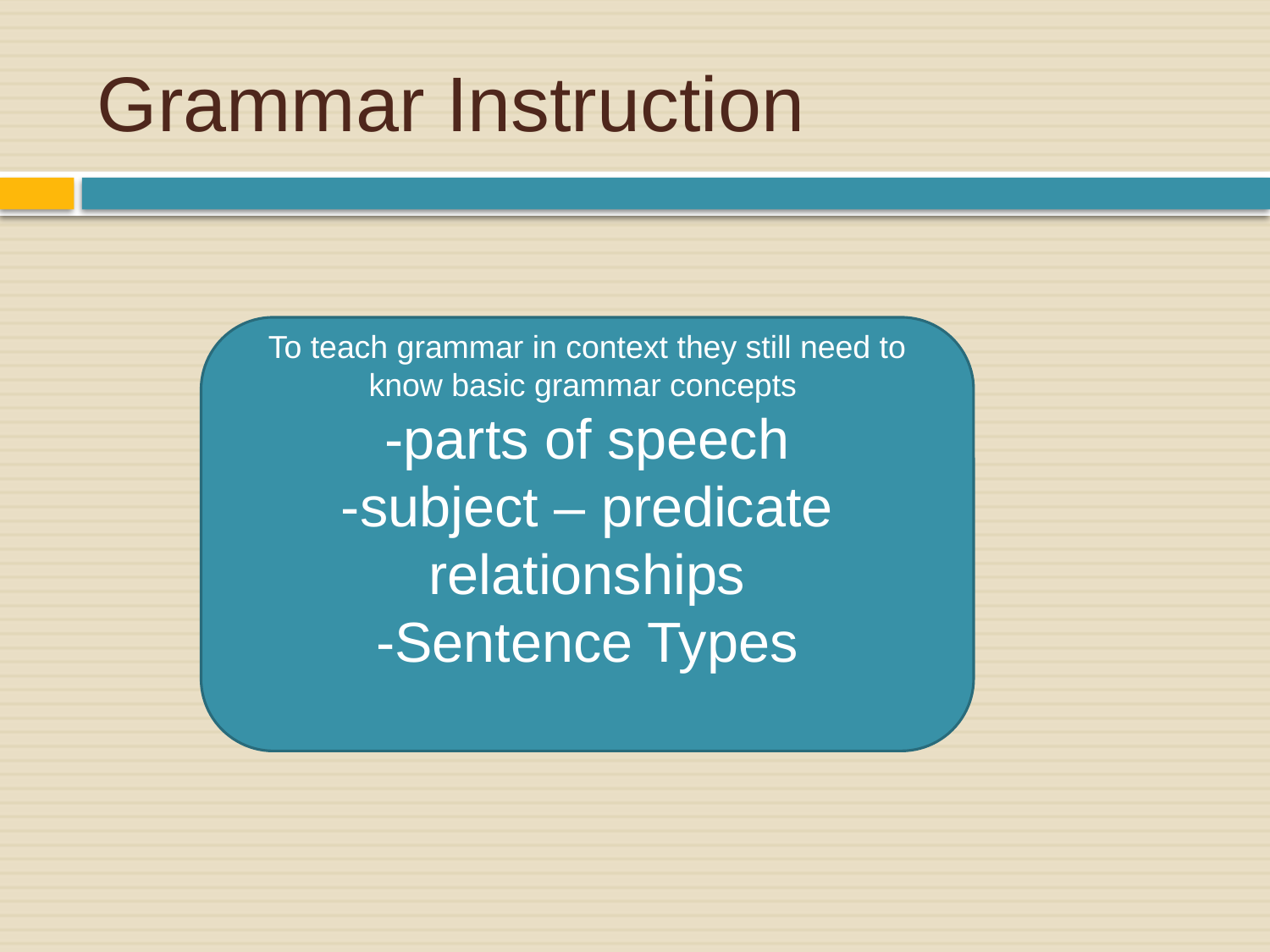

# Grammar Instruction
To teach grammar in context they still need to know basic grammar concepts
-parts of speech
-subject – predicate relationships
-Sentence Types